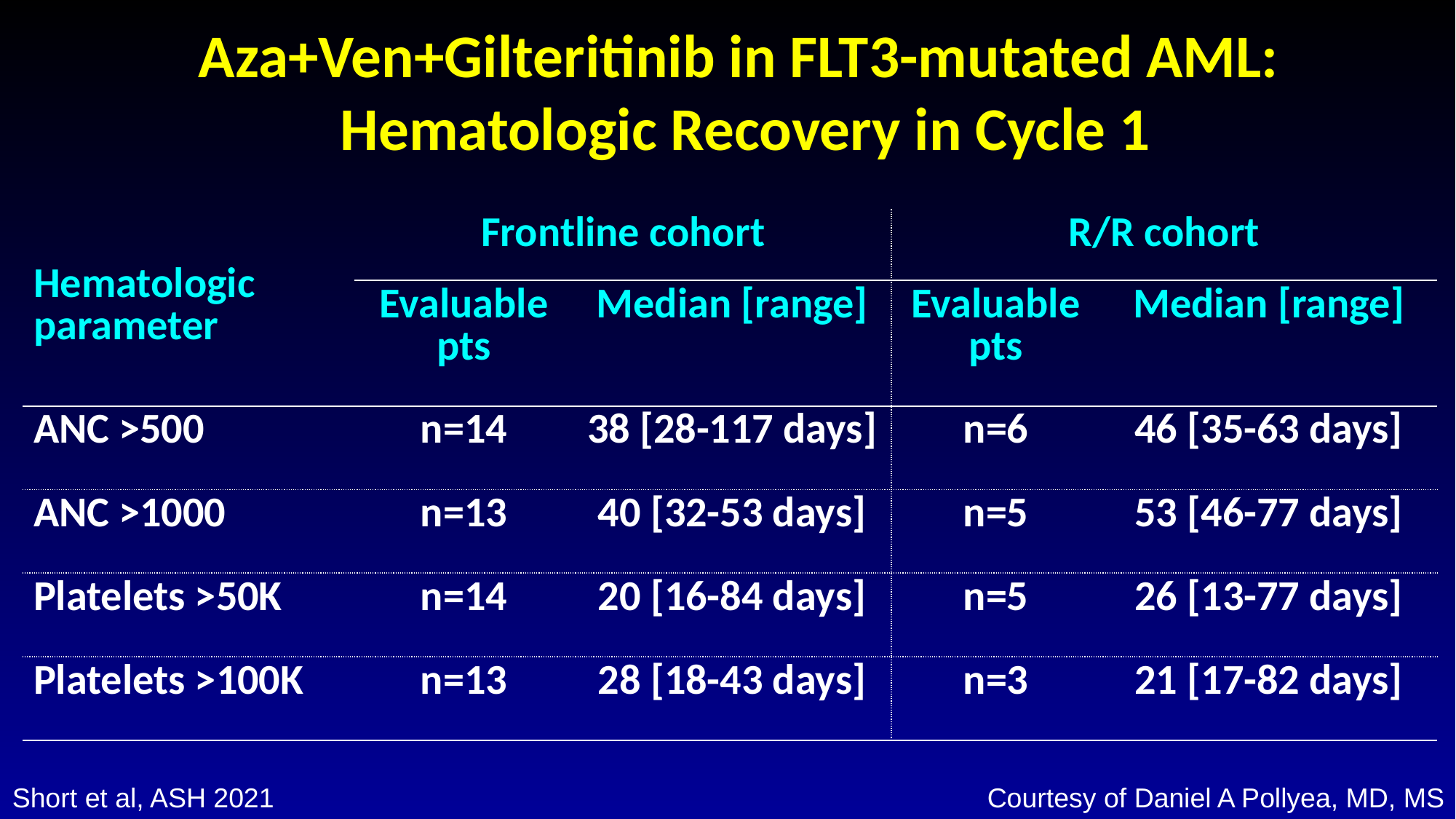

Aza+Ven+Gilteritinib in FLT3-mutated AML:
Hematologic Recovery in Cycle 1
| Hematologic parameter | Frontline cohort |  | R/R cohort |  |
| --- | --- | --- | --- | --- |
|  | Evaluable pts | Median [range] | Evaluable pts | Median [range] |
| ANC >500 | n=14 | 38 [28-117 days] | n=6 | 46 [35-63 days] |
| ANC >1000 | n=13 | 40 [32-53 days] | n=5 | 53 [46-77 days] |
| Platelets >50K | n=14 | 20 [16-84 days] | n=5 | 26 [13-77 days] |
| Platelets >100K | n=13 | 28 [18-43 days] | n=3 | 21 [17-82 days] |
Short et al, ASH 2021
Courtesy of Daniel A Pollyea, MD, MS